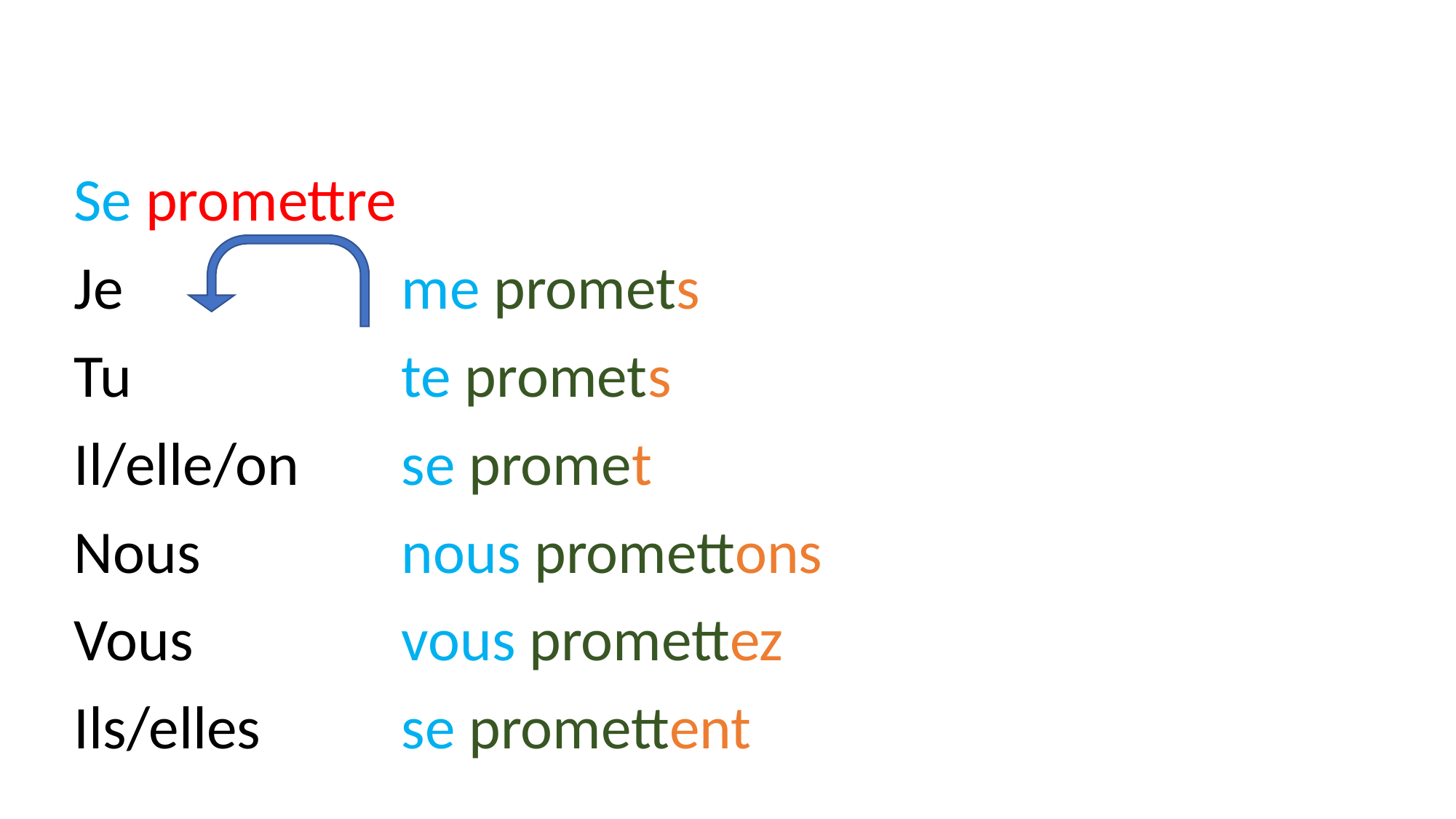

#
Se promettre
Je 	 		me promets
Tu  			te promets
Il/elle/on  	se promet
Nous  		nous promettons
Vous  		vous promettez
Ils/elles  		se promettent